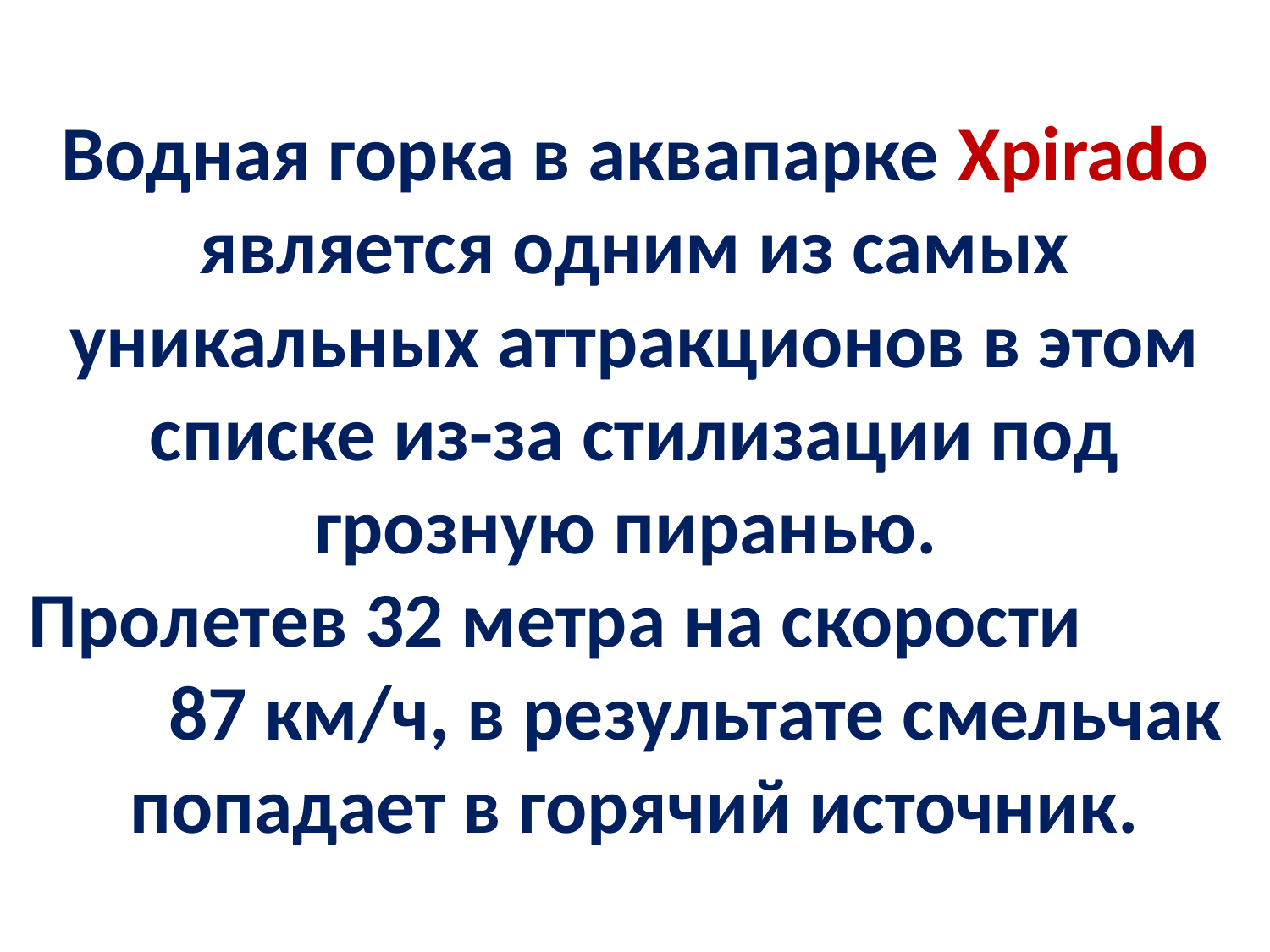

# Водная горка в аквапарке Xpirado является одним из самых уникальных аттракционов в этом списке из-за стилизации под грозную пиранью. Пролетев 32 метра на скорости                 87 км/ч, в результате смельчак попадает в горячий источник.